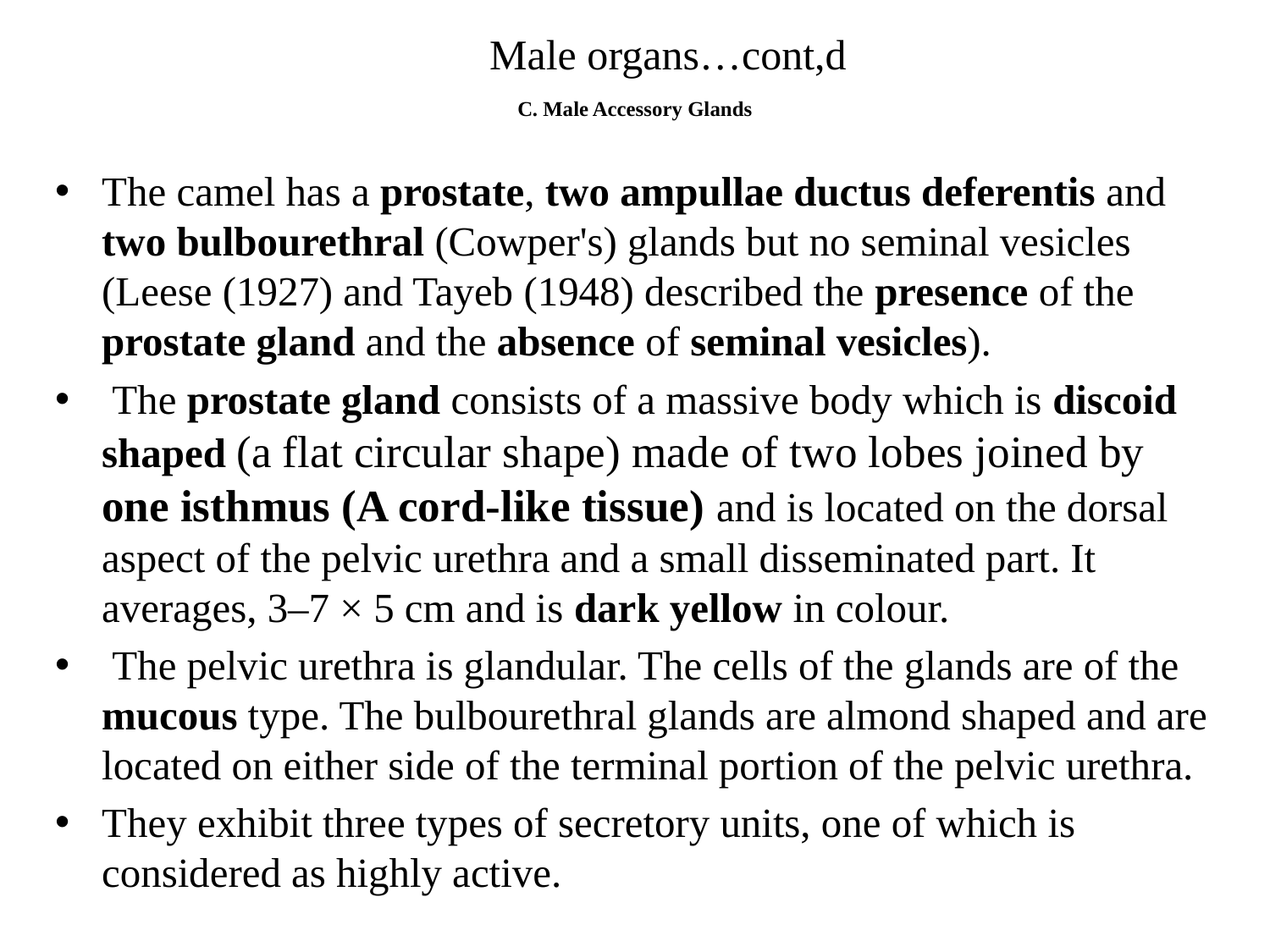

Male organs…cont,d
# C. Male Accessory Glands
The camel has a prostate, two ampullae ductus deferentis and two bulbourethral (Cowper's) glands but no seminal vesicles (Leese (1927) and Tayeb (1948) described the presence of the prostate gland and the absence of seminal vesicles).
 The prostate gland consists of a massive body which is discoid shaped (a flat circular shape) made of two lobes joined by one isthmus (A cord-like tissue) and is located on the dorsal aspect of the pelvic urethra and a small disseminated part. It averages, 3–7 × 5 cm and is dark yellow in colour.
 The pelvic urethra is glandular. The cells of the glands are of the mucous type. The bulbourethral glands are almond shaped and are located on either side of the terminal portion of the pelvic urethra.
They exhibit three types of secretory units, one of which is considered as highly active.